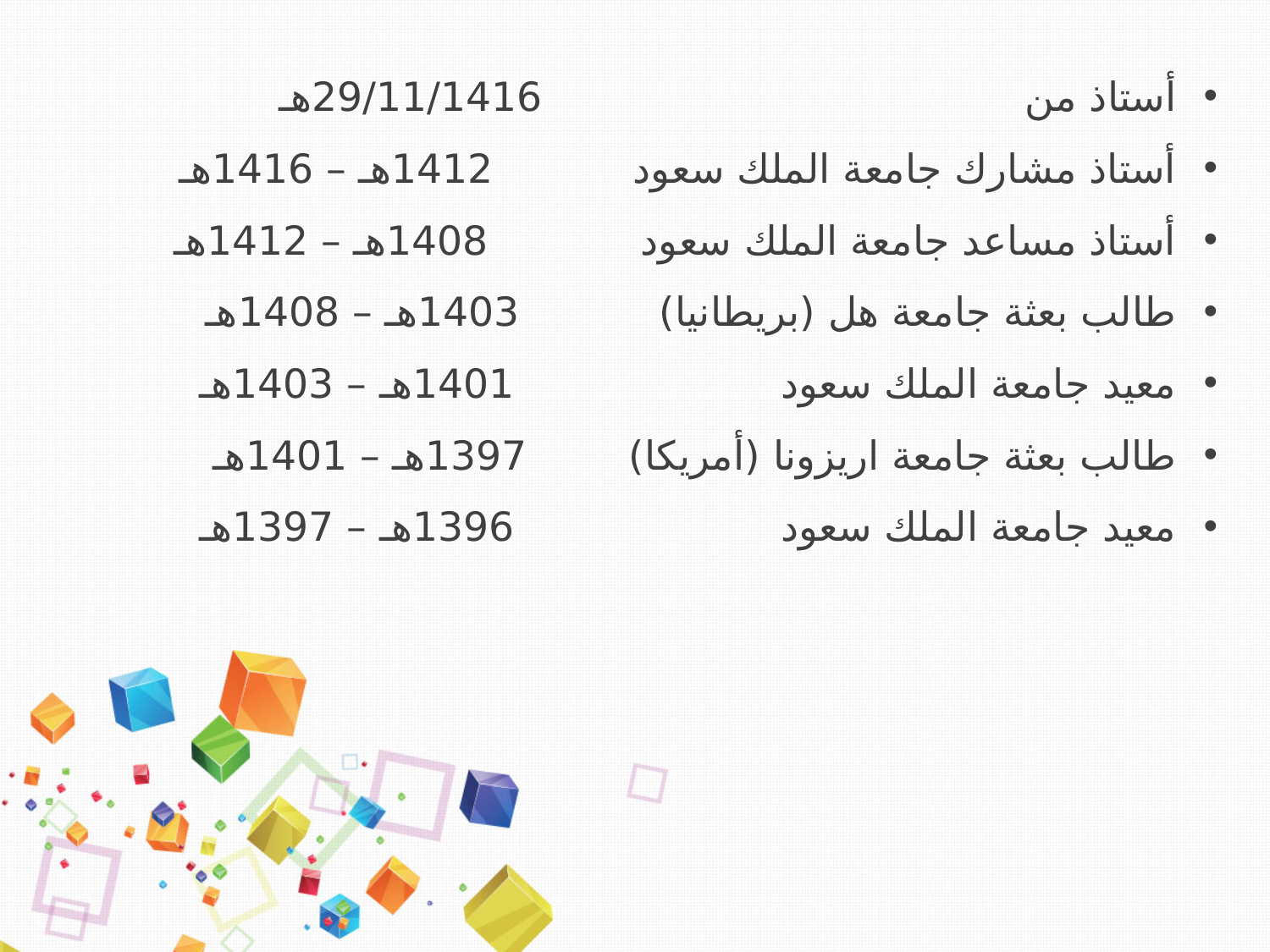

أستاذ من                                      29/11/1416هـ
أستاذ مشارك جامعة الملك سعود           1412هـ – 1416هـ
أستاذ مساعد جامعة الملك سعود            1408هـ – 1412هـ
طالب بعثة جامعة هل (بريطانيا)           1403هـ – 1408هـ
معيد جامعة الملك سعود                     1401هـ – 1403هـ
طالب بعثة جامعة اريزونا (أمريكا)        1397هـ – 1401هـ
معيد جامعة الملك سعود                     1396هـ – 1397هـ